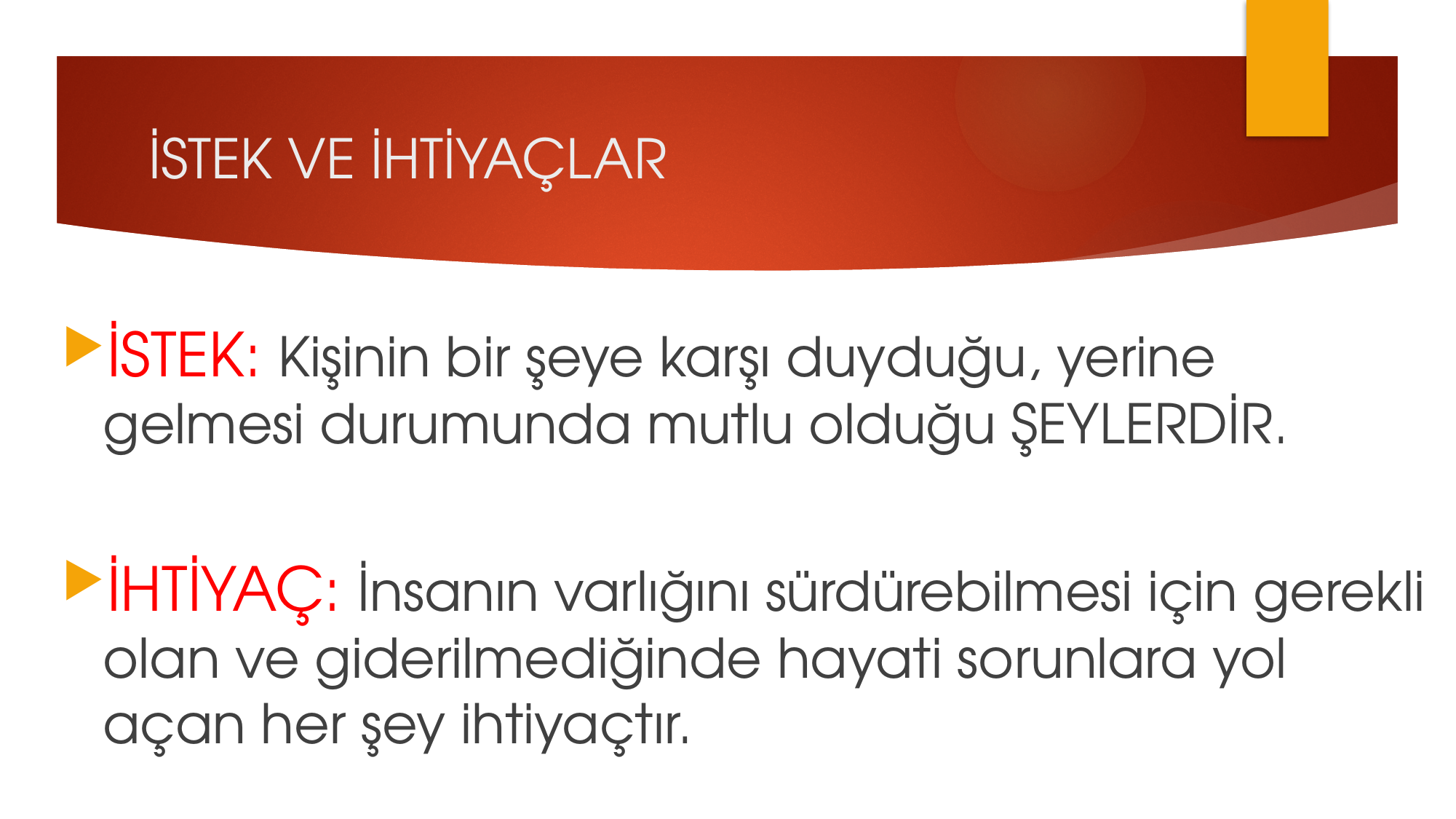

# İSTEK VE İHTİYAÇLAR
İSTEK: Kişinin bir şeye karşı duyduğu, yerine gelmesi durumunda mutlu olduğu ŞEYLERDİR.

İHTİYAÇ: İnsanın varlığını sürdürebilmesi için gerekli olan ve giderilmediğinde hayati sorunlara yol açan her şey ihtiyaçtır.